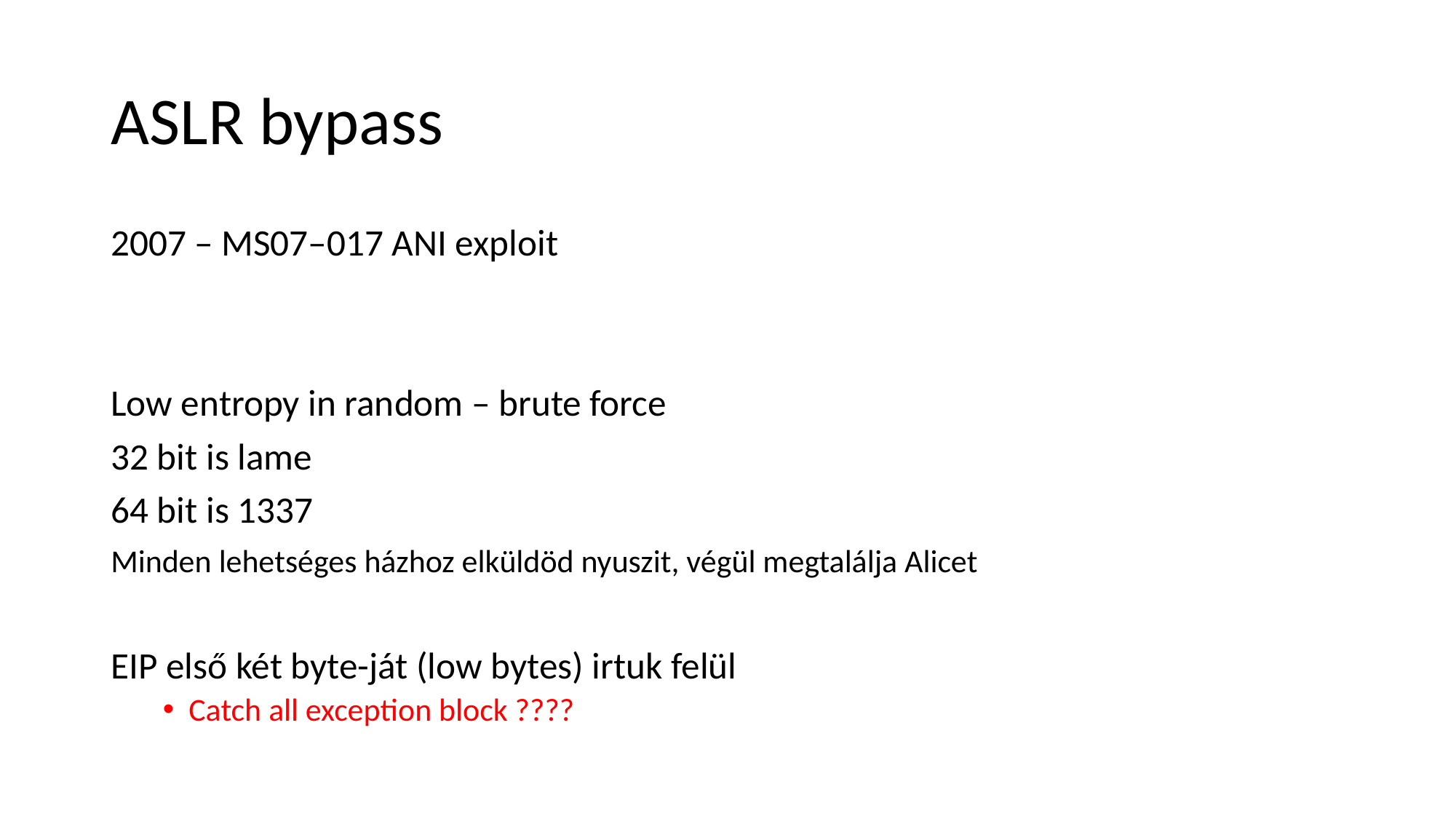

# ASLR bypass
2007 – MS07–017 ANI exploit

Low entropy in random – brute force
32 bit is lame
64 bit is 1337
Minden lehetséges házhoz elküldöd nyuszit, végül megtalálja Alicet

EIP első két byte-ját (low bytes) irtuk felül
Catch all exception block ????